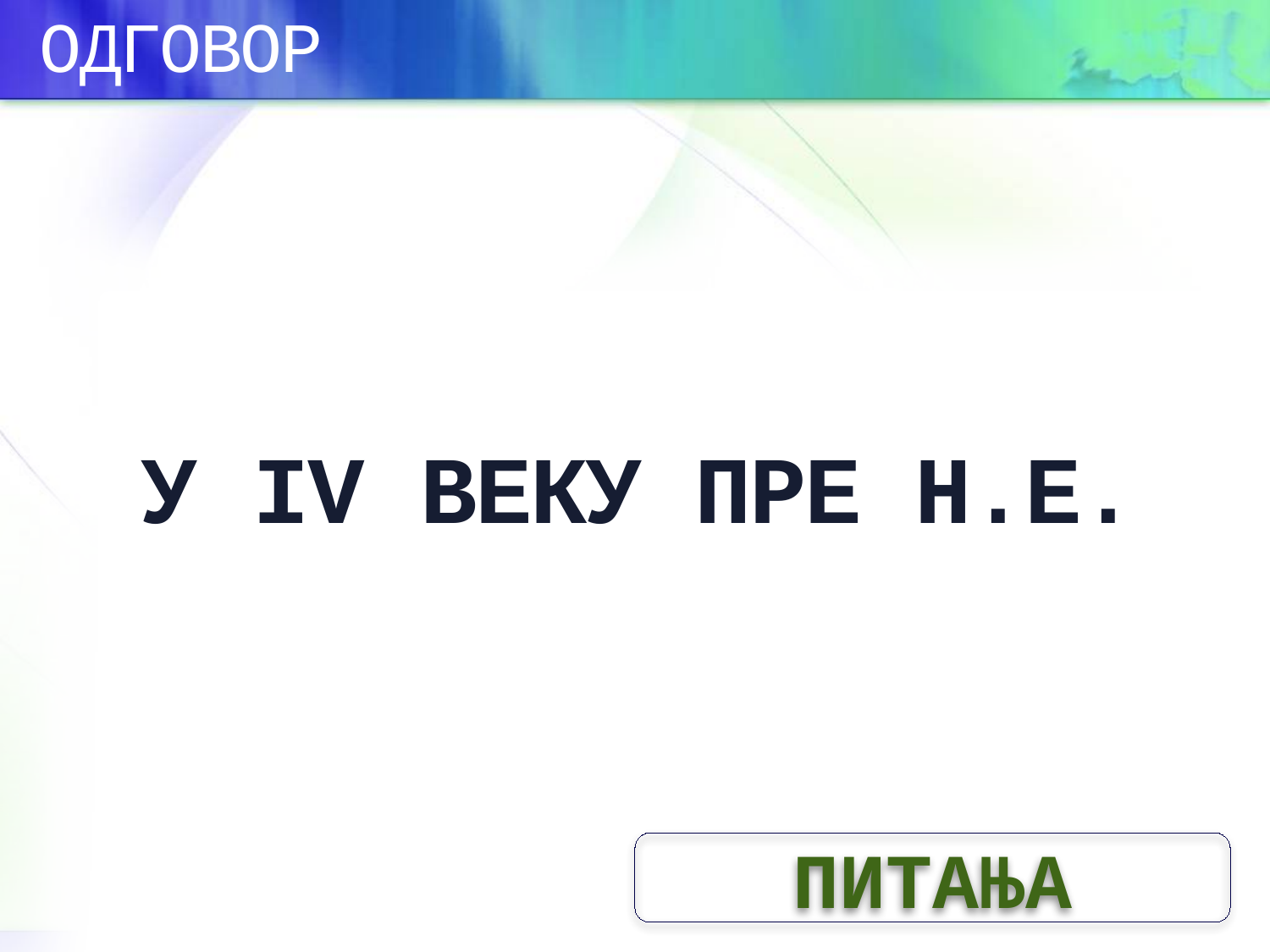

ОДГОВОР
У IV ВЕКУ ПРЕ Н.Е.
ПИТАЊА